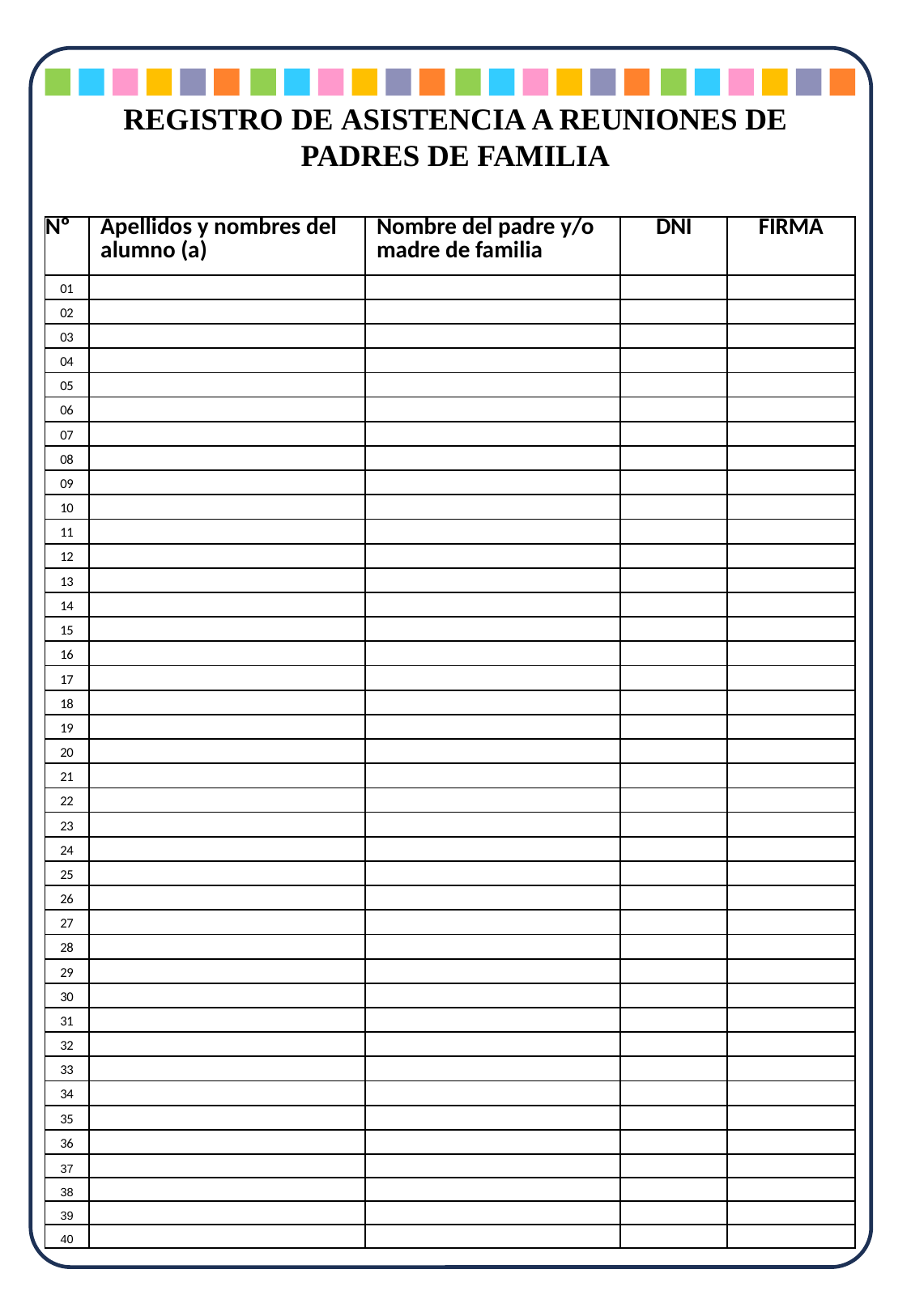

REGISTRO DE ASISTENCIA A REUNIONES DE PADRES DE FAMILIA

| Nº | Apellidos y nombres del alumno (a) | Nombre del padre y/o madre de familia | DNI | FIRMA |
| --- | --- | --- | --- | --- |
| 01 |  |  |  |  |
| 02 |  |  |  |  |
| 03 |  |  |  |  |
| 04 |  |  |  |  |
| 05 |  |  |  |  |
| 06 |  |  |  |  |
| 07 |  |  |  |  |
| 08 |  |  |  |  |
| 09 |  |  |  |  |
| 10 |  |  |  |  |
| 11 |  |  |  |  |
| 12 |  |  |  |  |
| 13 |  |  |  |  |
| 14 |  |  |  |  |
| 15 |  |  |  |  |
| 16 |  |  |  |  |
| 17 |  |  |  |  |
| 18 |  |  |  |  |
| 19 |  |  |  |  |
| 20 |  |  |  |  |
| 21 |  |  |  |  |
| 22 |  |  |  |  |
| 23 |  |  |  |  |
| 24 |  |  |  |  |
| 25 |  |  |  |  |
| 26 |  |  |  |  |
| 27 |  |  |  |  |
| 28 |  |  |  |  |
| 29 |  |  |  |  |
| 30 |  |  |  |  |
| 31 |  |  |  |  |
| 32 |  |  |  |  |
| 33 |  |  |  |  |
| 34 |  |  |  |  |
| 35 |  |  |  |  |
| 36 |  |  |  |  |
| 37 |  |  |  |  |
| 38 |  |  |  |  |
| 39 |  |  |  |  |
| 40 |  |  |  |  |